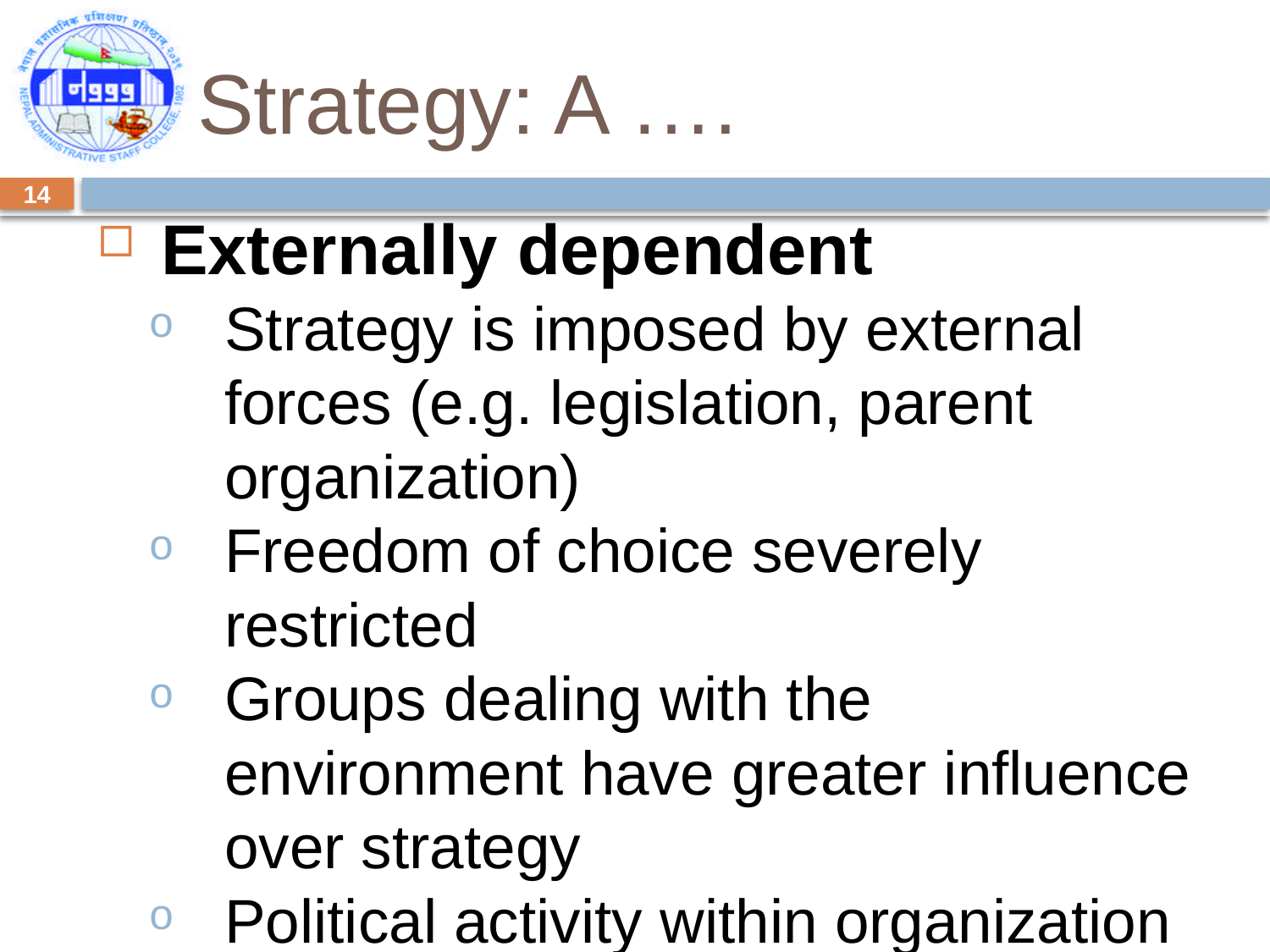

# Strategy: A ….
14
Externally dependent
Strategy is imposed by external forces (e.g. legislation, parent organization)
Freedom of choice severely restricted
Groups dealing with the environment have greater influence over strategy
Political activity within organization and between environment likely
Externally driven strategy
						- Johnson & Scholes